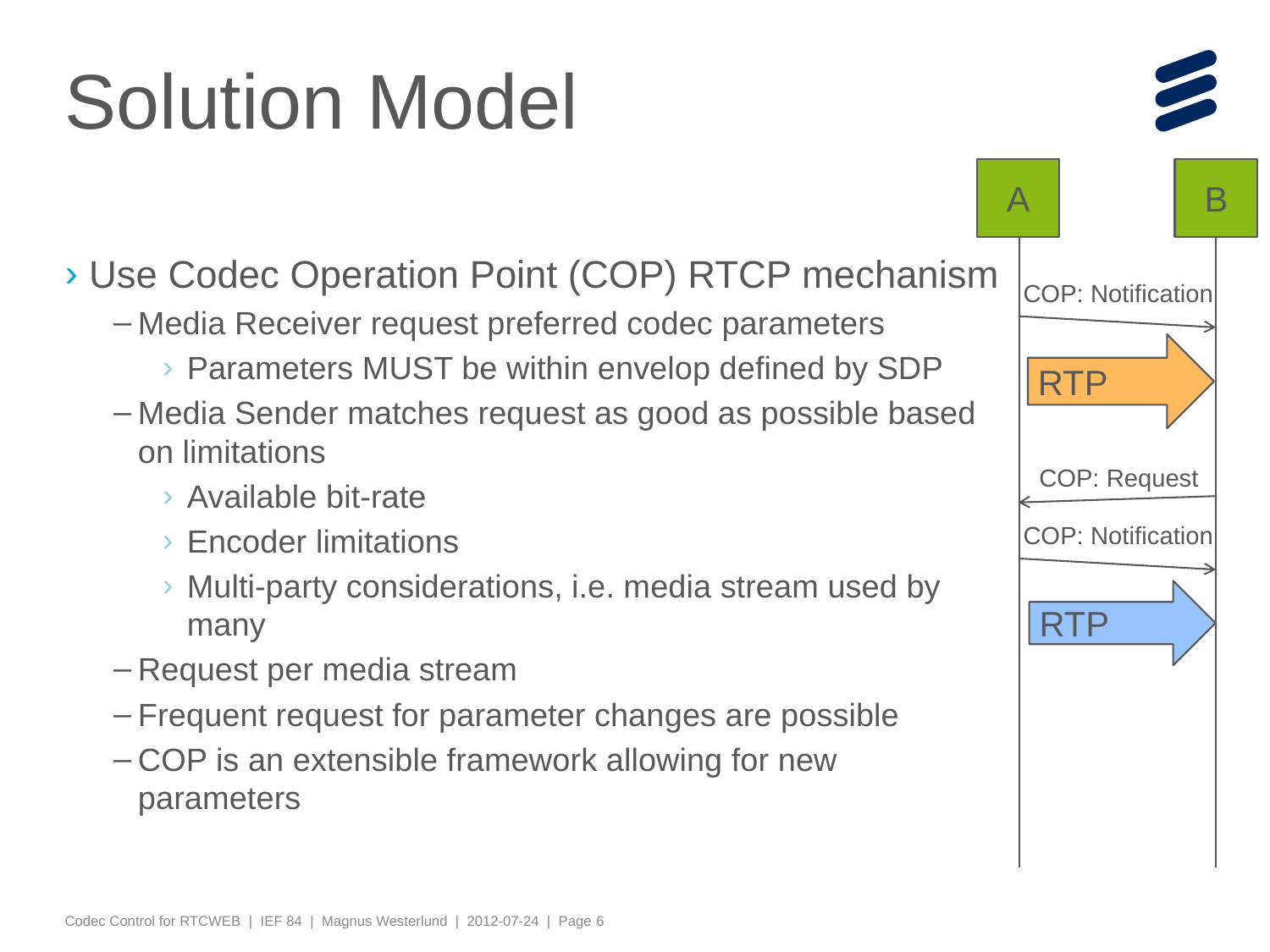

# Solution Model
A
B
Use Codec Operation Point (COP) RTCP mechanism
Media Receiver request preferred codec parameters
Parameters MUST be within envelop defined by SDP
Media Sender matches request as good as possible based on limitations
Available bit-rate
Encoder limitations
Multi-party considerations, i.e. media stream used by many
Request per media stream
Frequent request for parameter changes are possible
COP is an extensible framework allowing for new parameters
COP: Notification
RTP
COP: Request
COP: Notification
RTP